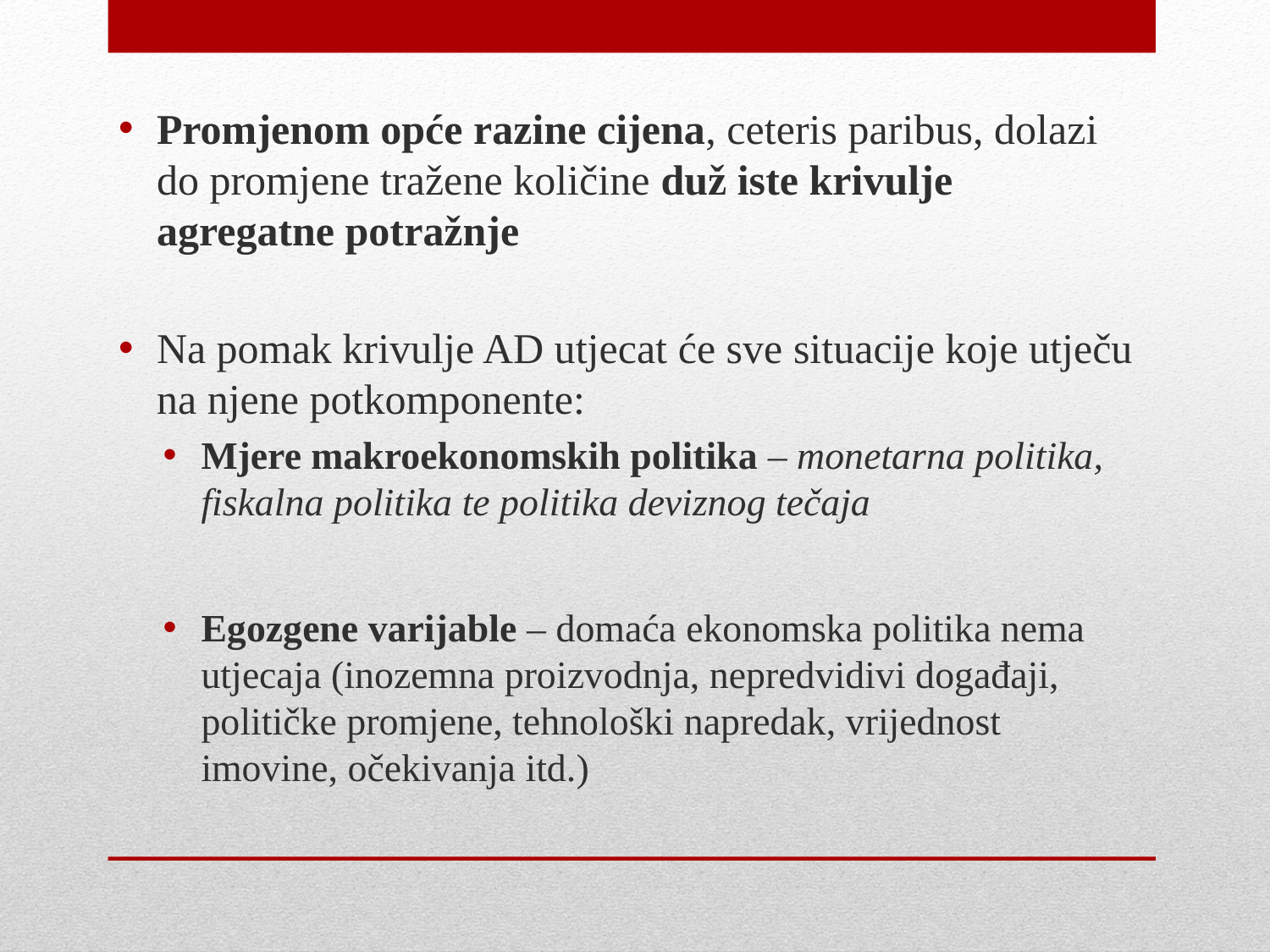

Promjenom opće razine cijena, ceteris paribus, dolazi do promjene tražene količine duž iste krivulje agregatne potražnje

Na pomak krivulje AD utjecat će sve situacije koje utječu na njene potkomponente:
Mjere makroekonomskih politika – monetarna politika, fiskalna politika te politika deviznog tečaja

Egozgene varijable – domaća ekonomska politika nema utjecaja (inozemna proizvodnja, nepredvidivi događaji, političke promjene, tehnološki napredak, vrijednost imovine, očekivanja itd.)